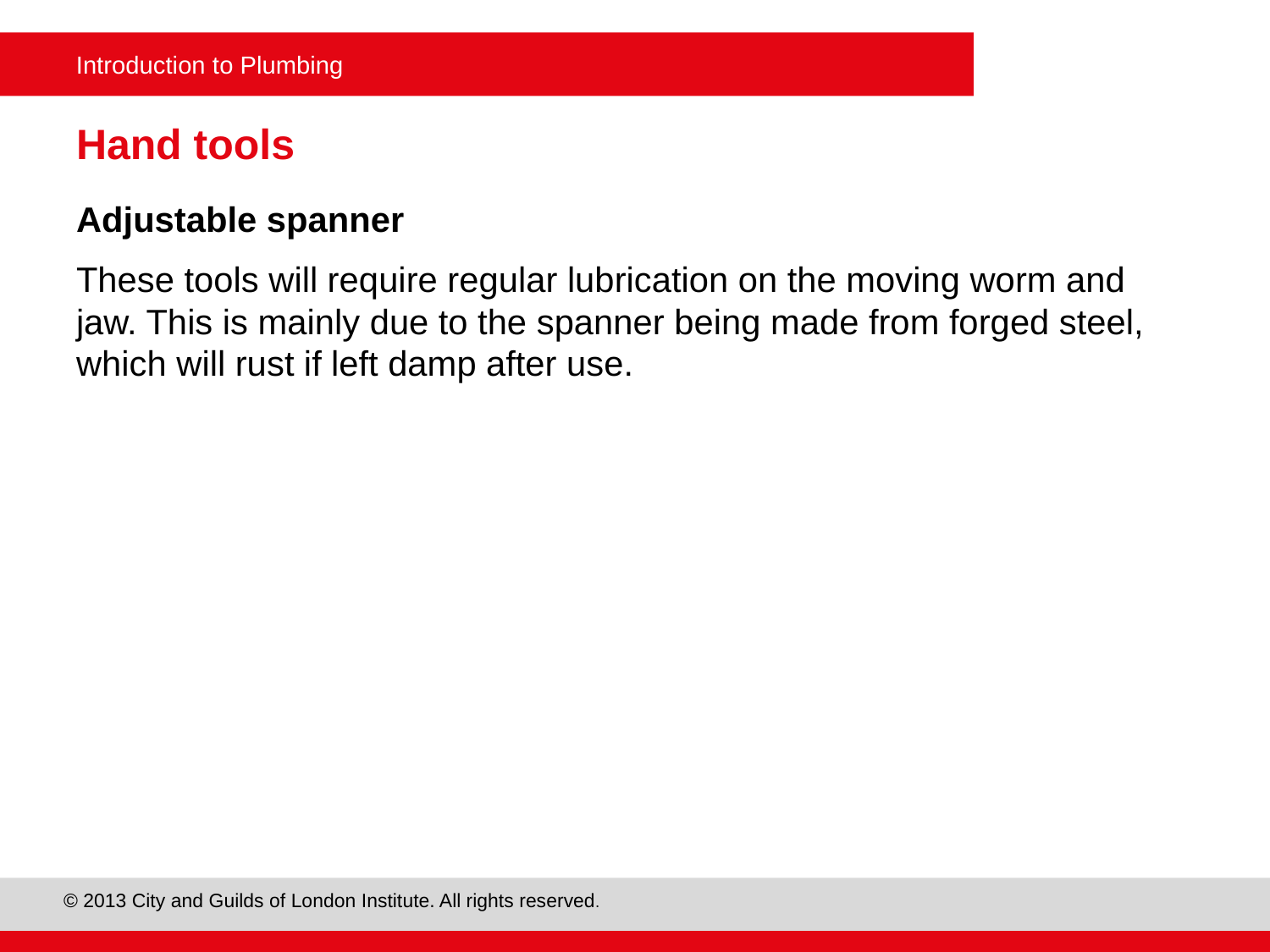

# Hand tools
Adjustable spanner
These tools will require regular lubrication on the moving worm and jaw. This is mainly due to the spanner being made from forged steel, which will rust if left damp after use.